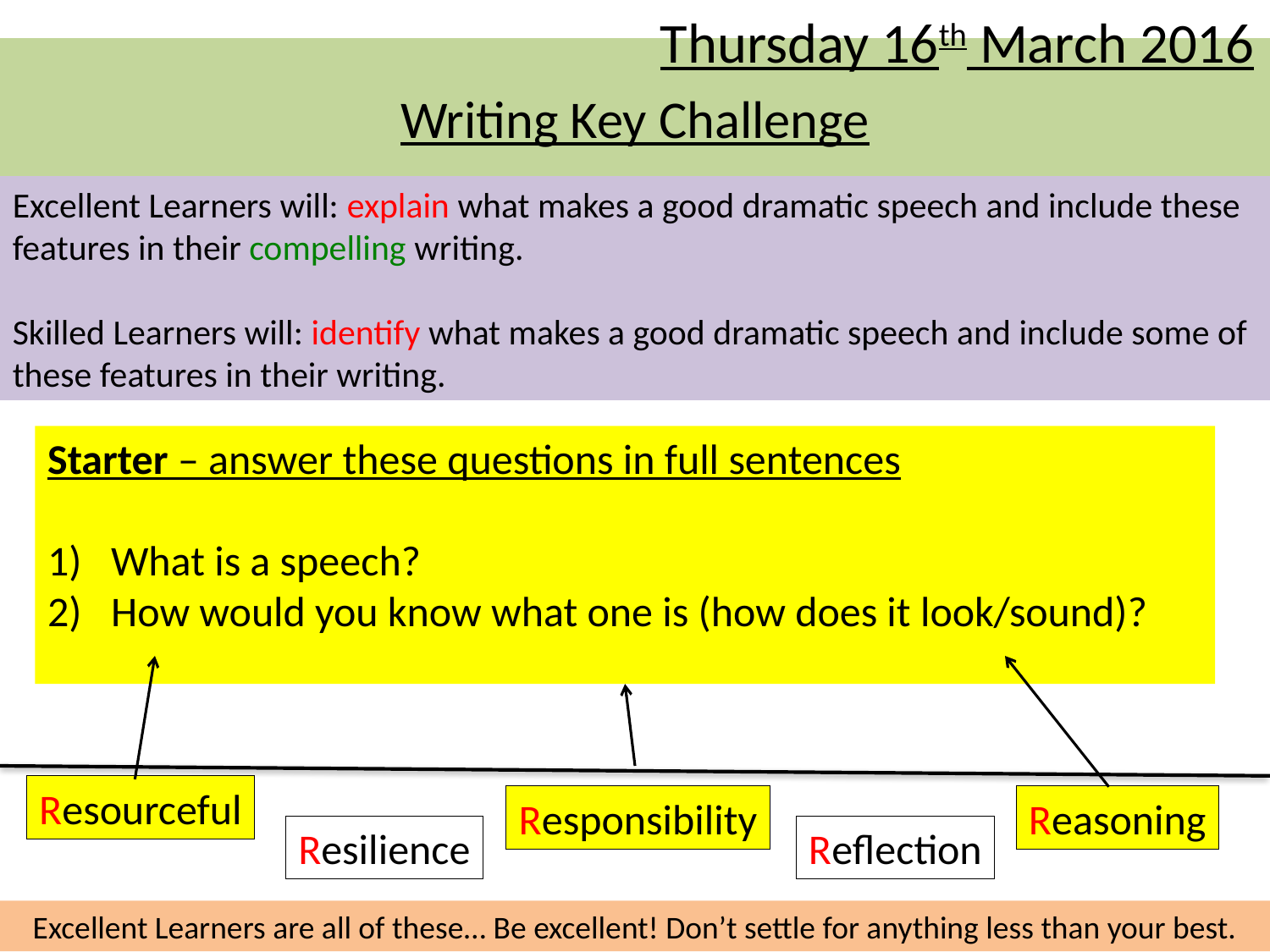

Thursday 16th March 2016
# Writing Key Challenge
Excellent Learners will: explain what makes a good dramatic speech and include these features in their compelling writing.

Skilled Learners will: identify what makes a good dramatic speech and include some of these features in their writing.
Starter – answer these questions in full sentences

What is a speech?
How would you know what one is (how does it look/sound)?

Resourceful
Responsibility
Reasoning
Resilience
Reflection
Excellent Learners are all of these… Be excellent! Don’t settle for anything less than your best.